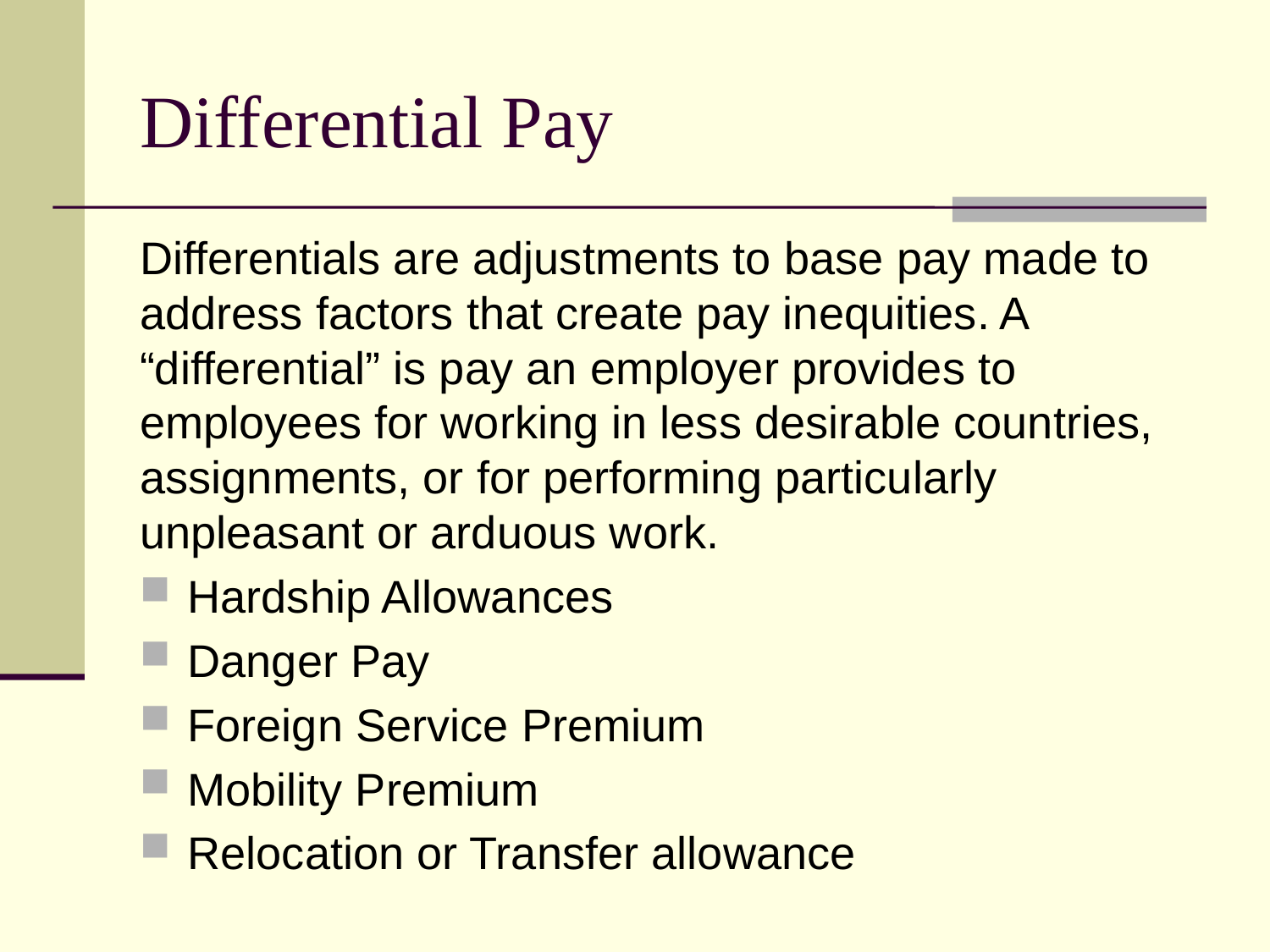

# Differential Pay
Differentials are adjustments to base pay made to address factors that create pay inequities. A “differential” is pay an employer provides to employees for working in less desirable countries, assignments, or for performing particularly unpleasant or arduous work.
Hardship Allowances
Danger Pay
Foreign Service Premium
Mobility Premium
Relocation or Transfer allowance